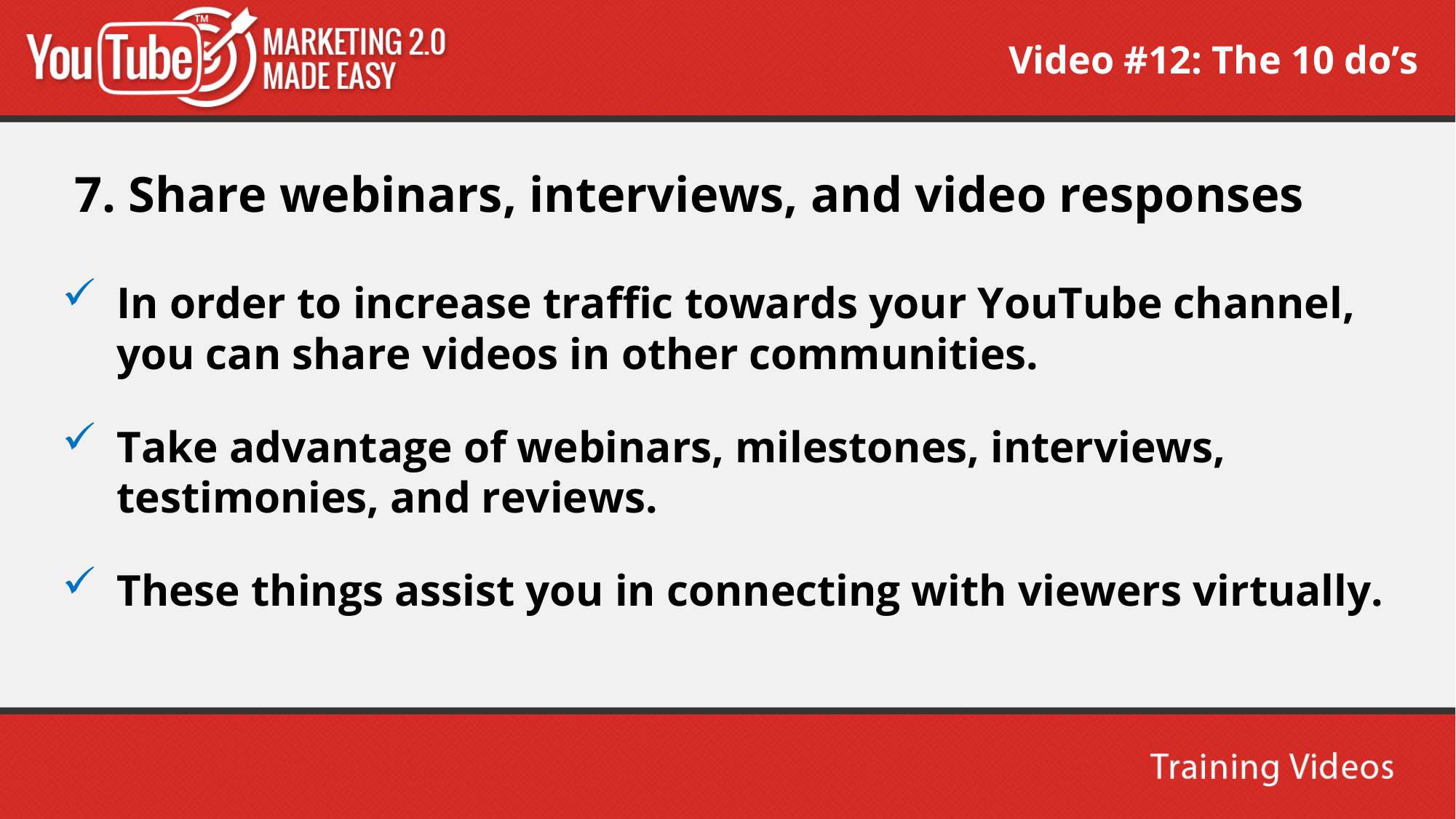

Video #12: The 10 do’s
 7. Share webinars, interviews, and video responses
In order to increase traffic towards your YouTube channel, you can share videos in other communities.
Take advantage of webinars, milestones, interviews, testimonies, and reviews.
These things assist you in connecting with viewers virtually.